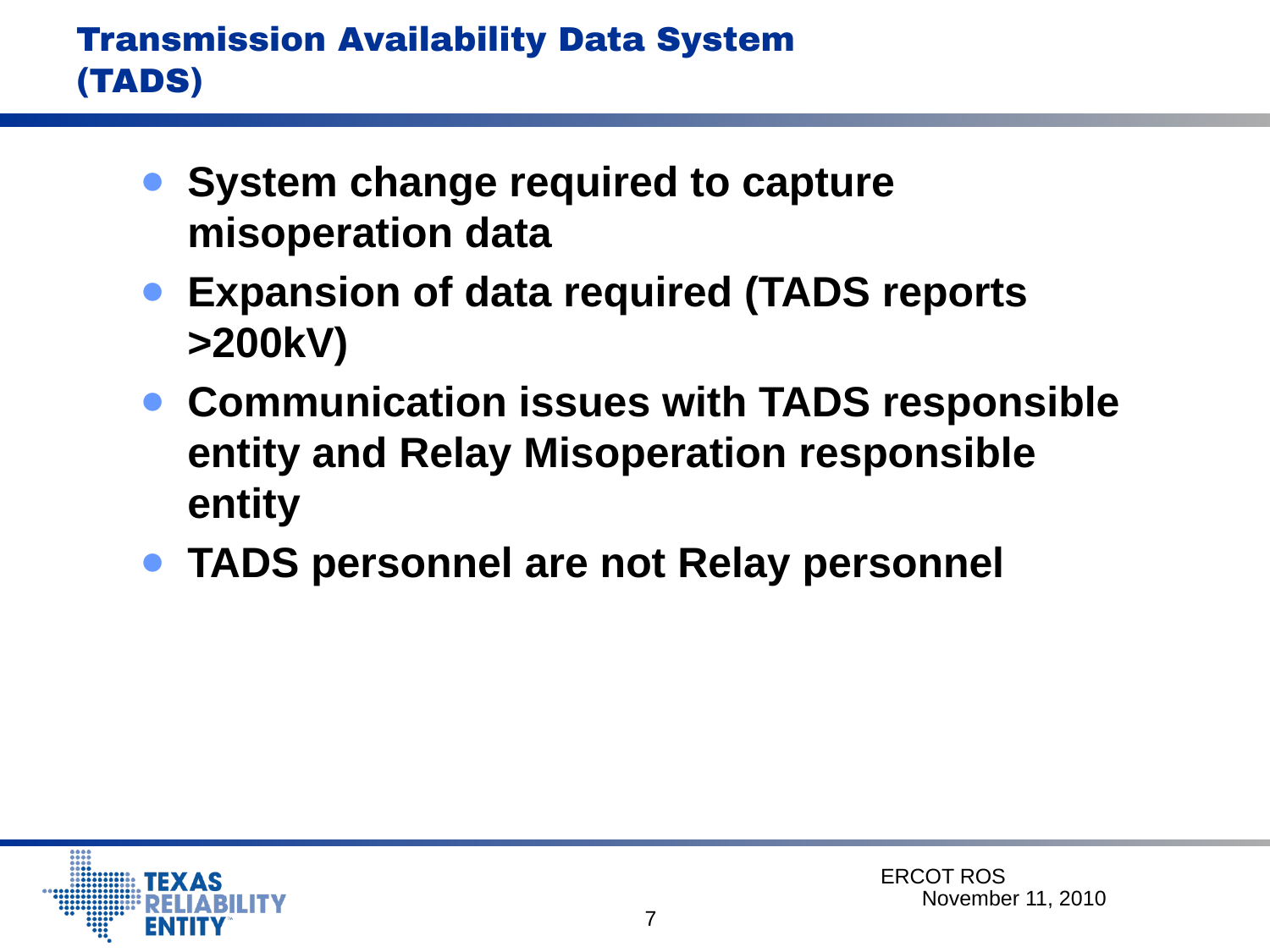

# Transmission Availability Data System (TADS)
System change required to capture misoperation data
Expansion of data required (TADS reports >200kV)
Communication issues with TADS responsible entity and Relay Misoperation responsible entity
TADS personnel are not Relay personnel
ERCOT ROS                                        November 11, 2010